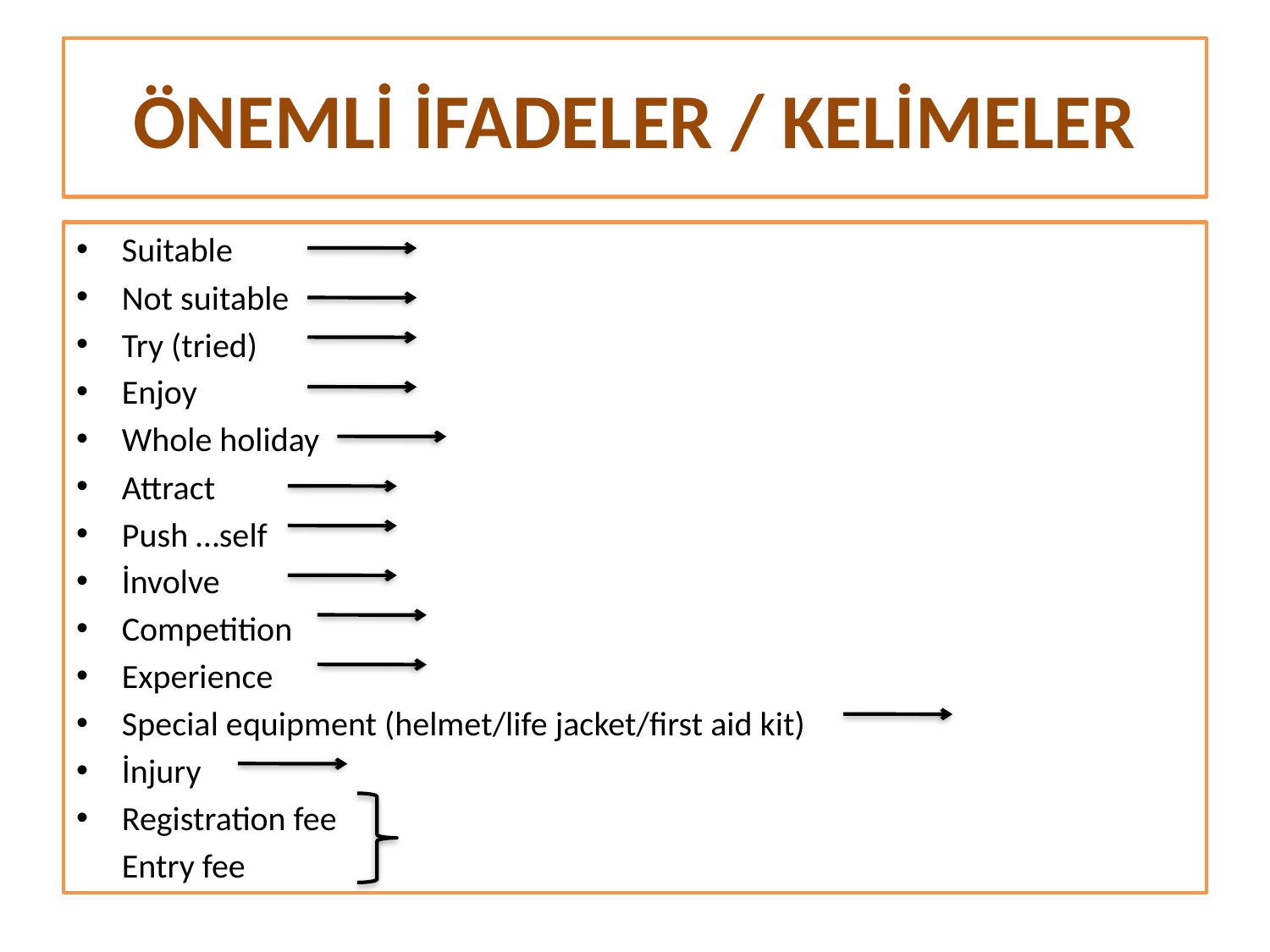

# ÖNEMLİ İFADELER / KELİMELER
Suitable
Not suitable
Try (tried)
Enjoy
Whole holiday
Attract
Push …self
İnvolve
Competition
Experience
Special equipment (helmet/life jacket/first aid kit)
İnjury
Registration fee
	Entry fee